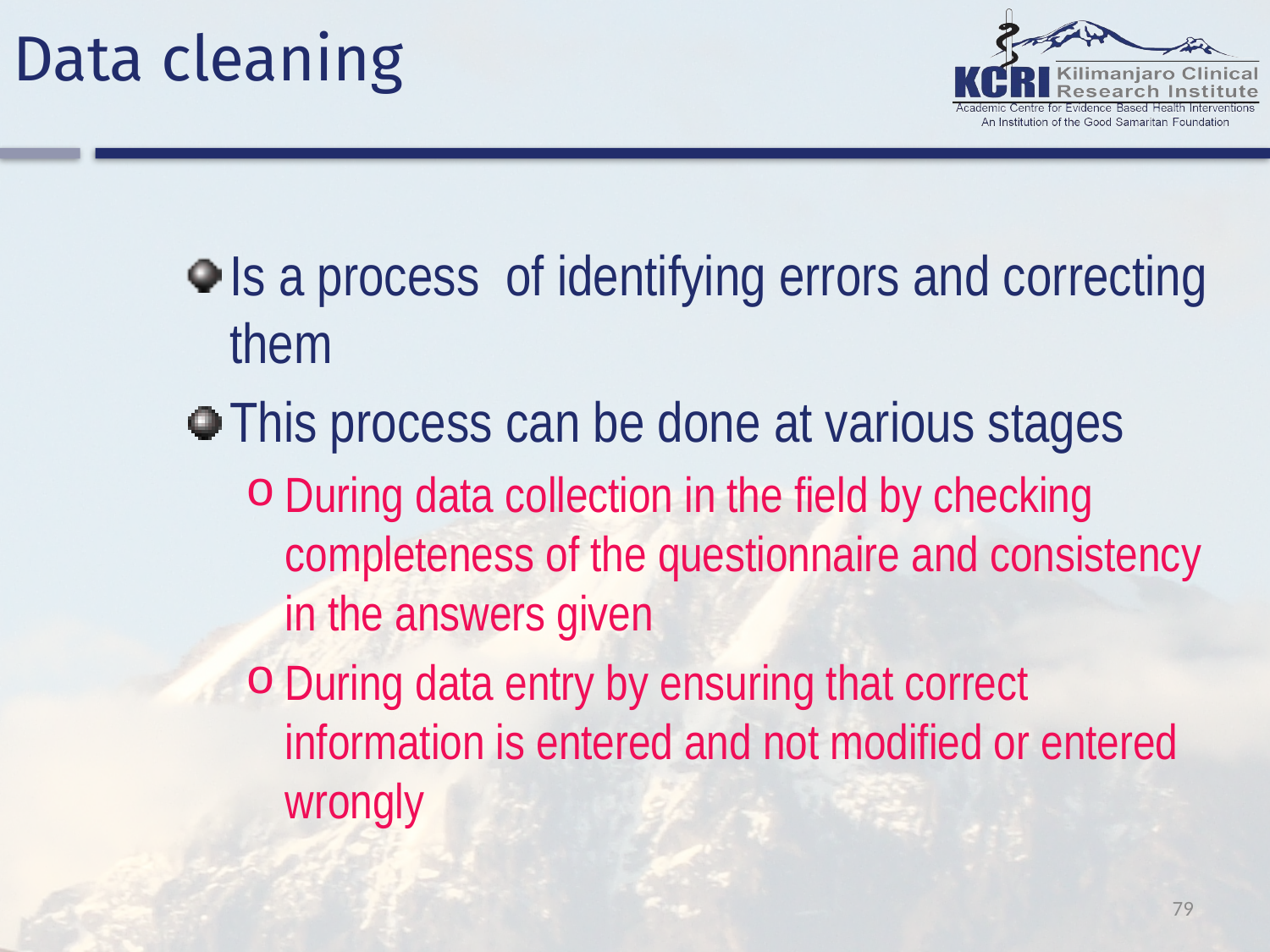

# Data cleaning
Is a process  of identifying errors and correcting them
This process can be done at various stages
During data collection in the field by checking completeness of the questionnaire and consistency in the answers given
During data entry by ensuring that correct information is entered and not modified or entered wrongly

79